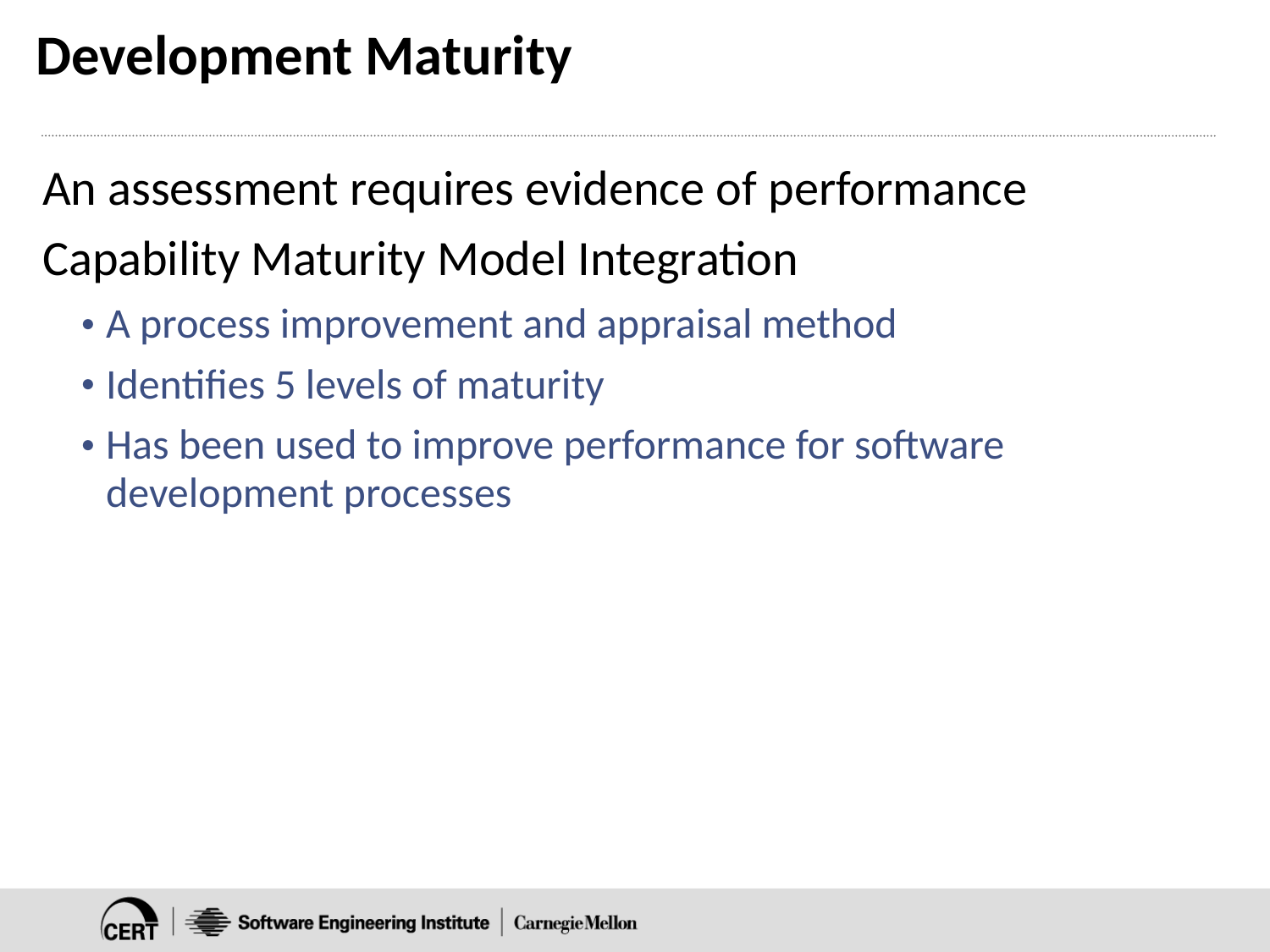

# Development Maturity
An assessment requires evidence of performance
Capability Maturity Model Integration
A process improvement and appraisal method
Identifies 5 levels of maturity
Has been used to improve performance for software development processes